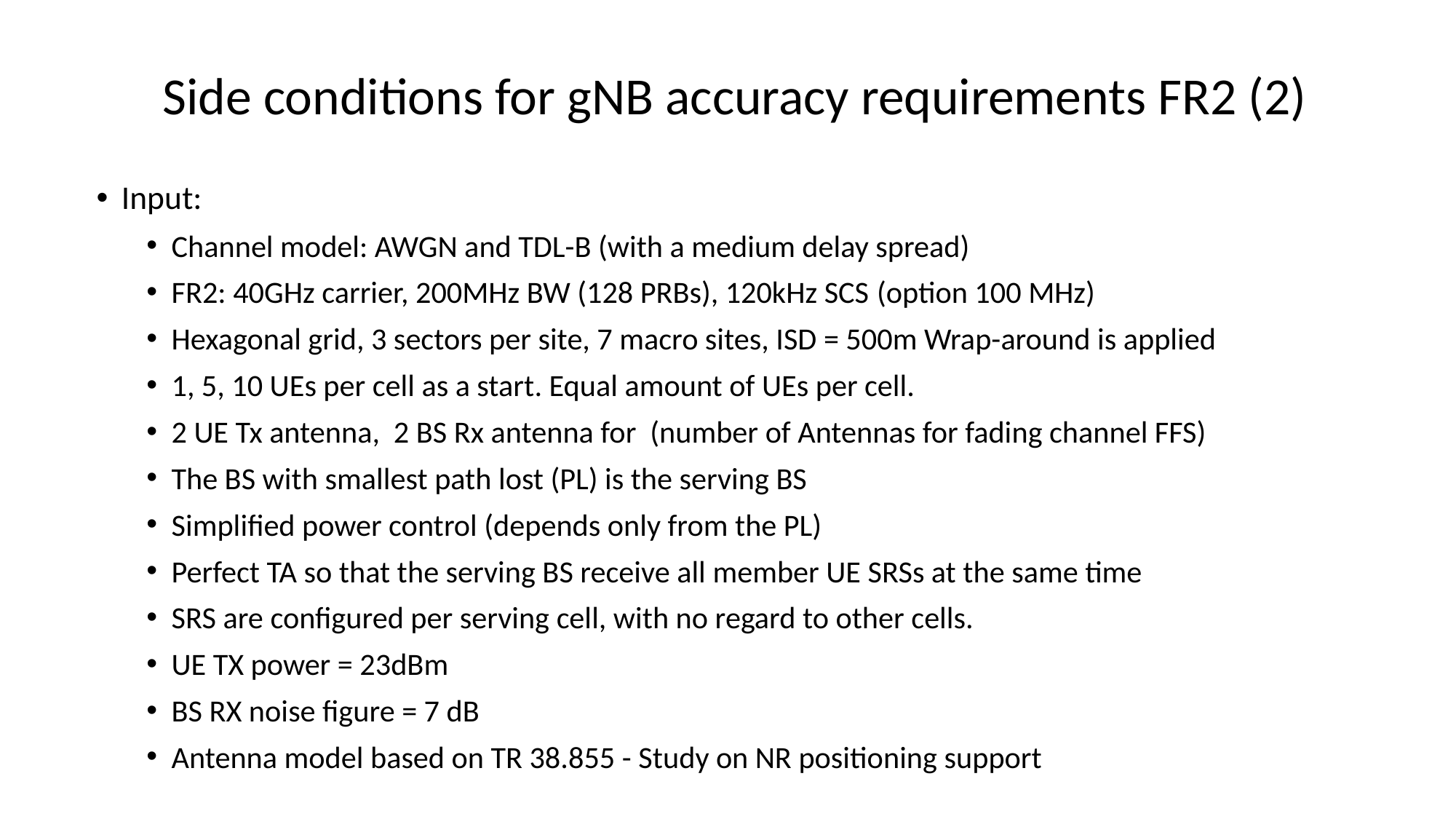

# Side conditions for gNB accuracy requirements FR2 (2)
Input:
Channel model: AWGN and TDL-B (with a medium delay spread)
FR2: 40GHz carrier, 200MHz BW (128 PRBs), 120kHz SCS (option 100 MHz)
Hexagonal grid, 3 sectors per site, 7 macro sites, ISD = 500m Wrap-around is applied
1, 5, 10 UEs per cell as a start. Equal amount of UEs per cell.
2 UE Tx antenna,  2 BS Rx antenna for  (number of Antennas for fading channel FFS)
The BS with smallest path lost (PL) is the serving BS
Simplified power control (depends only from the PL)
Perfect TA so that the serving BS receive all member UE SRSs at the same time
SRS are configured per serving cell, with no regard to other cells.
UE TX power = 23dBm
BS RX noise figure = 7 dB
Antenna model based on TR 38.855 - Study on NR positioning support